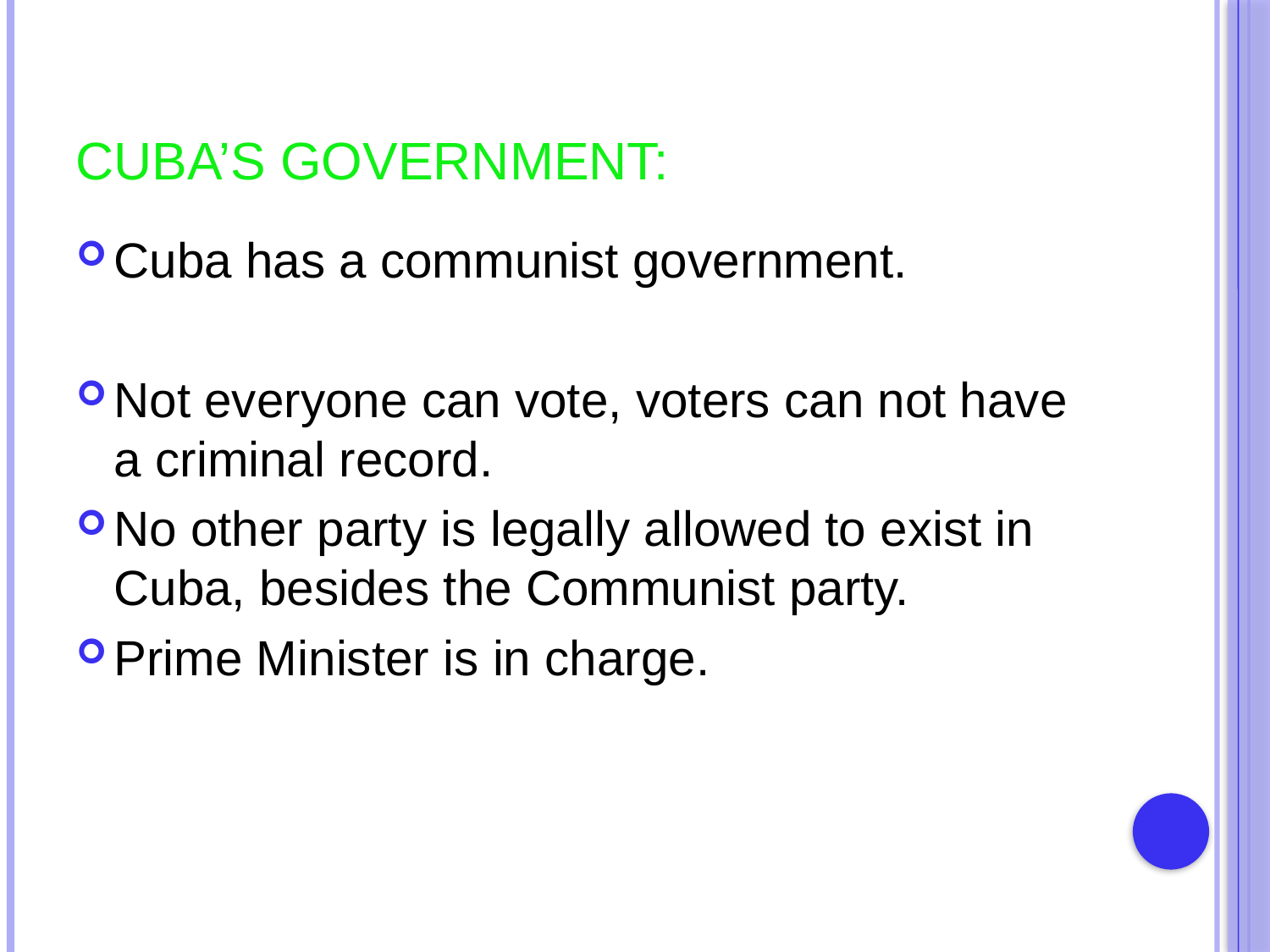

Cuba’s Government:
Cuba has a communist government.

Not everyone can vote, voters can not have a criminal record.
No other party is legally allowed to exist in Cuba, besides the Communist party.
Prime Minister is in charge.